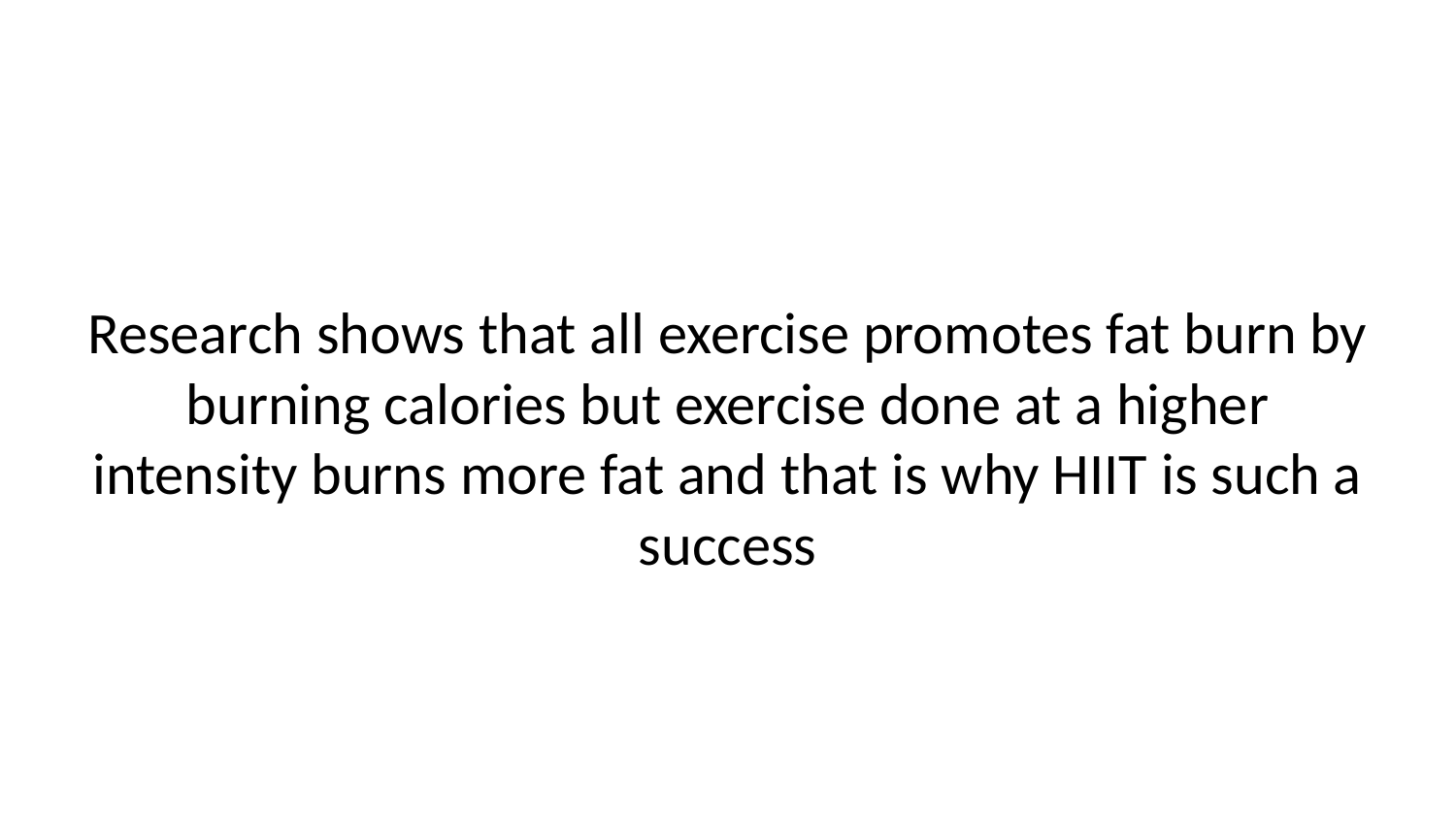

Research shows that all exercise promotes fat burn by burning calories but exercise done at a higher intensity burns more fat and that is why HIIT is such a success